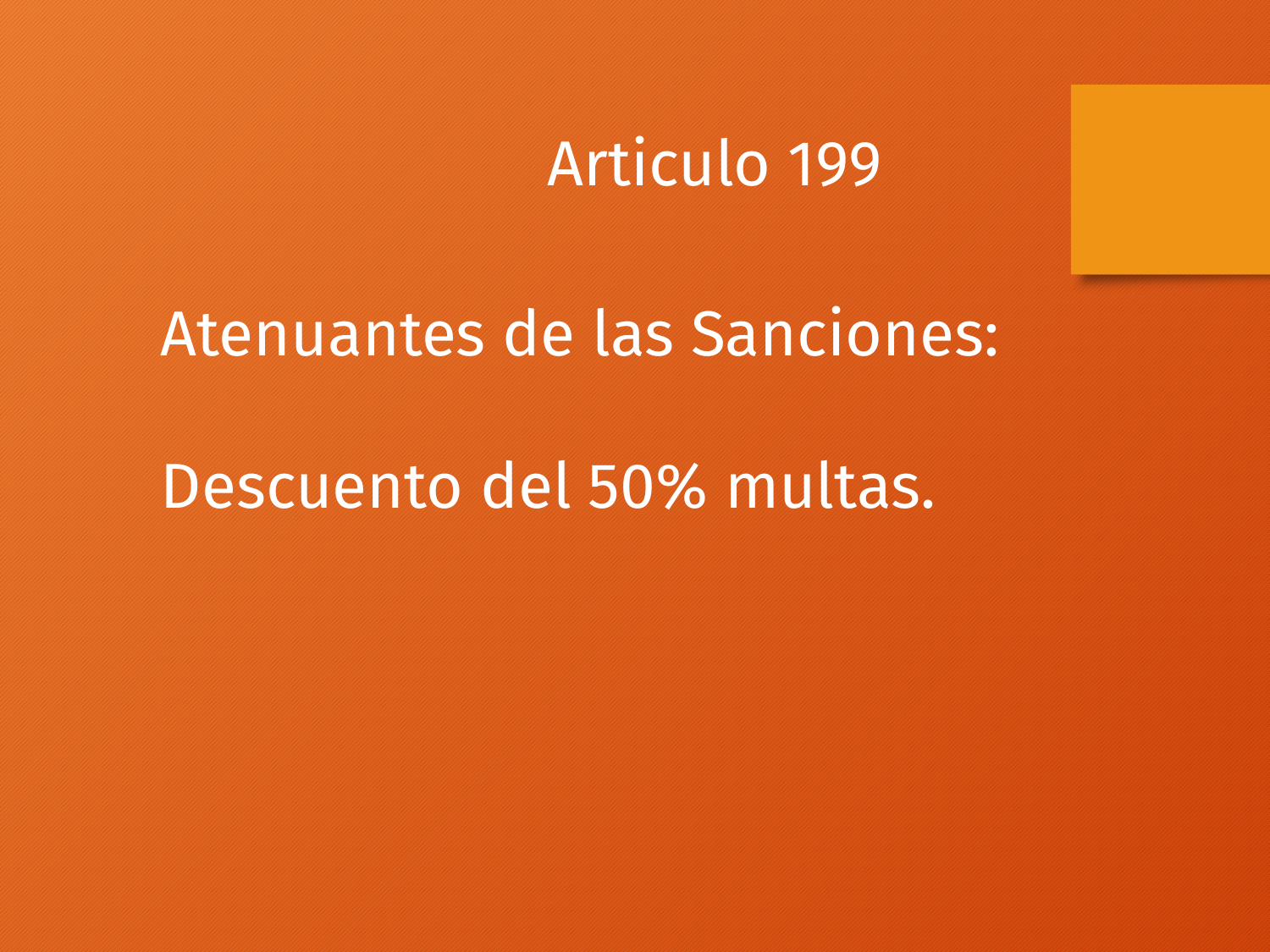

Articulo 199
Atenuantes de las Sanciones:

Descuento del 50% multas.